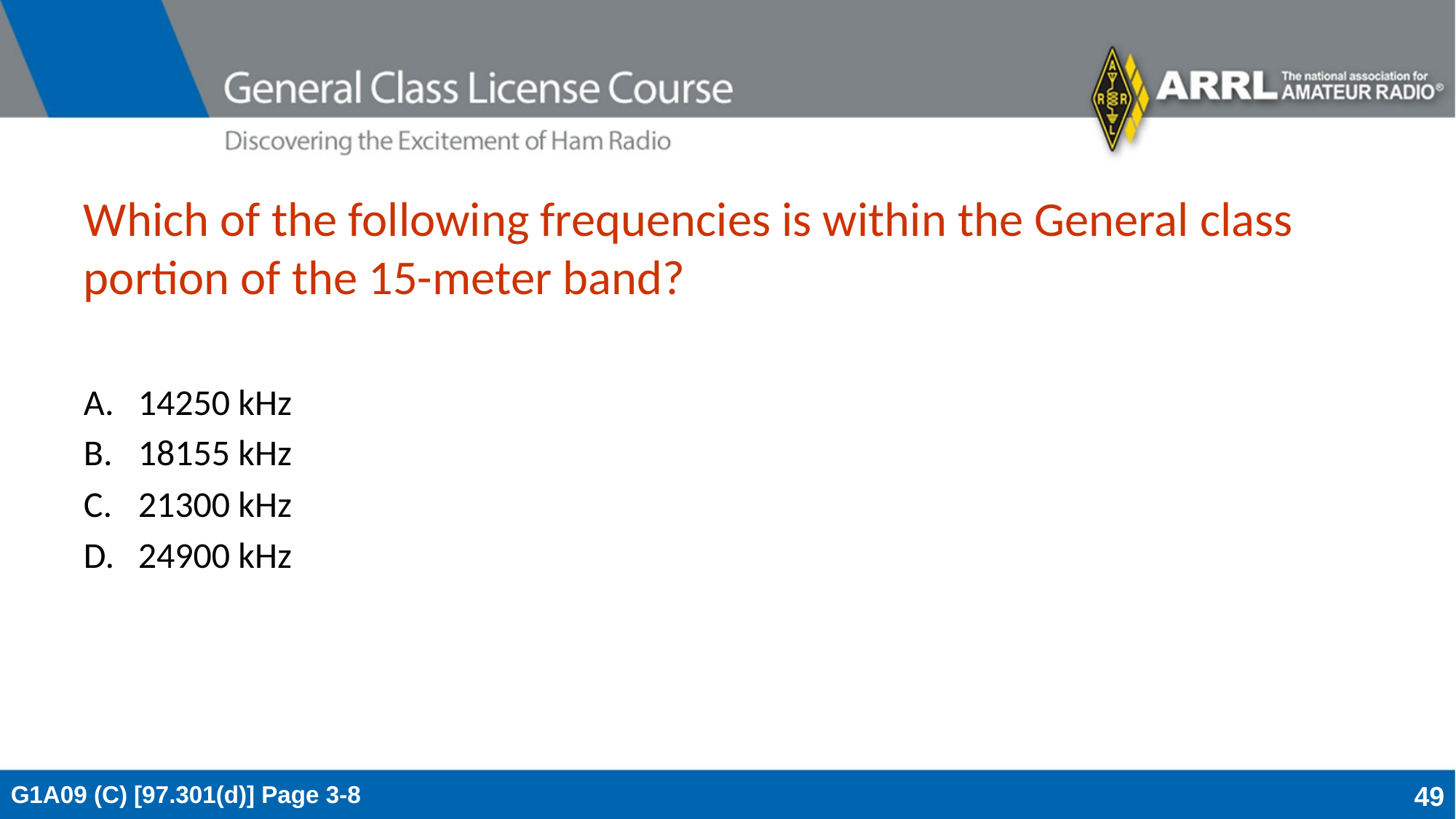

# Which of the following frequencies is within the General class portion of the 15-meter band?
14250 kHz
18155 kHz
21300 kHz
24900 kHz
G1A09 (C) [97.301(d)] Page 3-8
49